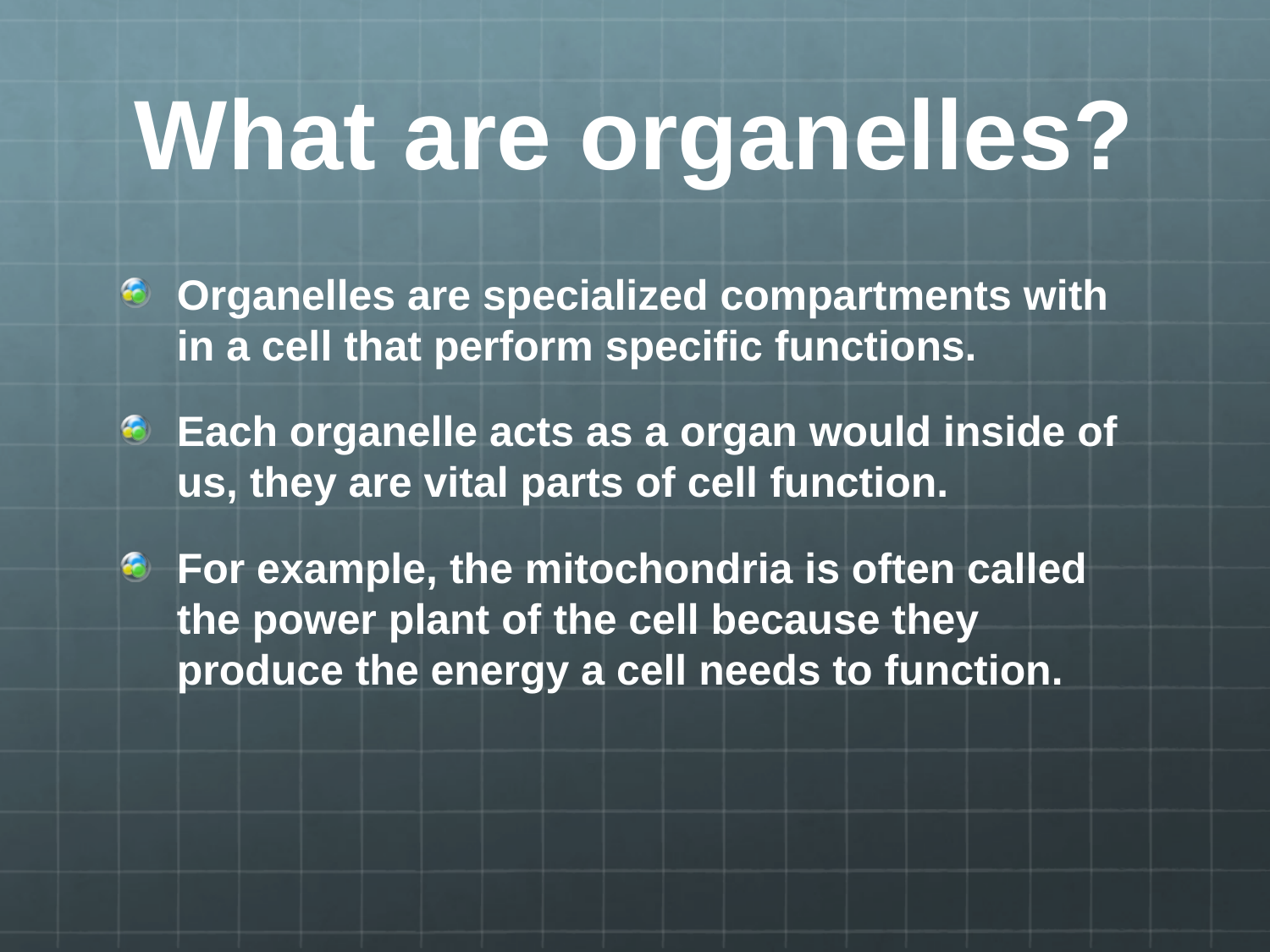

# What are organelles?
Organelles are specialized compartments with in a cell that perform specific functions.
Each organelle acts as a organ would inside of us, they are vital parts of cell function.
For example, the mitochondria is often called the power plant of the cell because they produce the energy a cell needs to function.